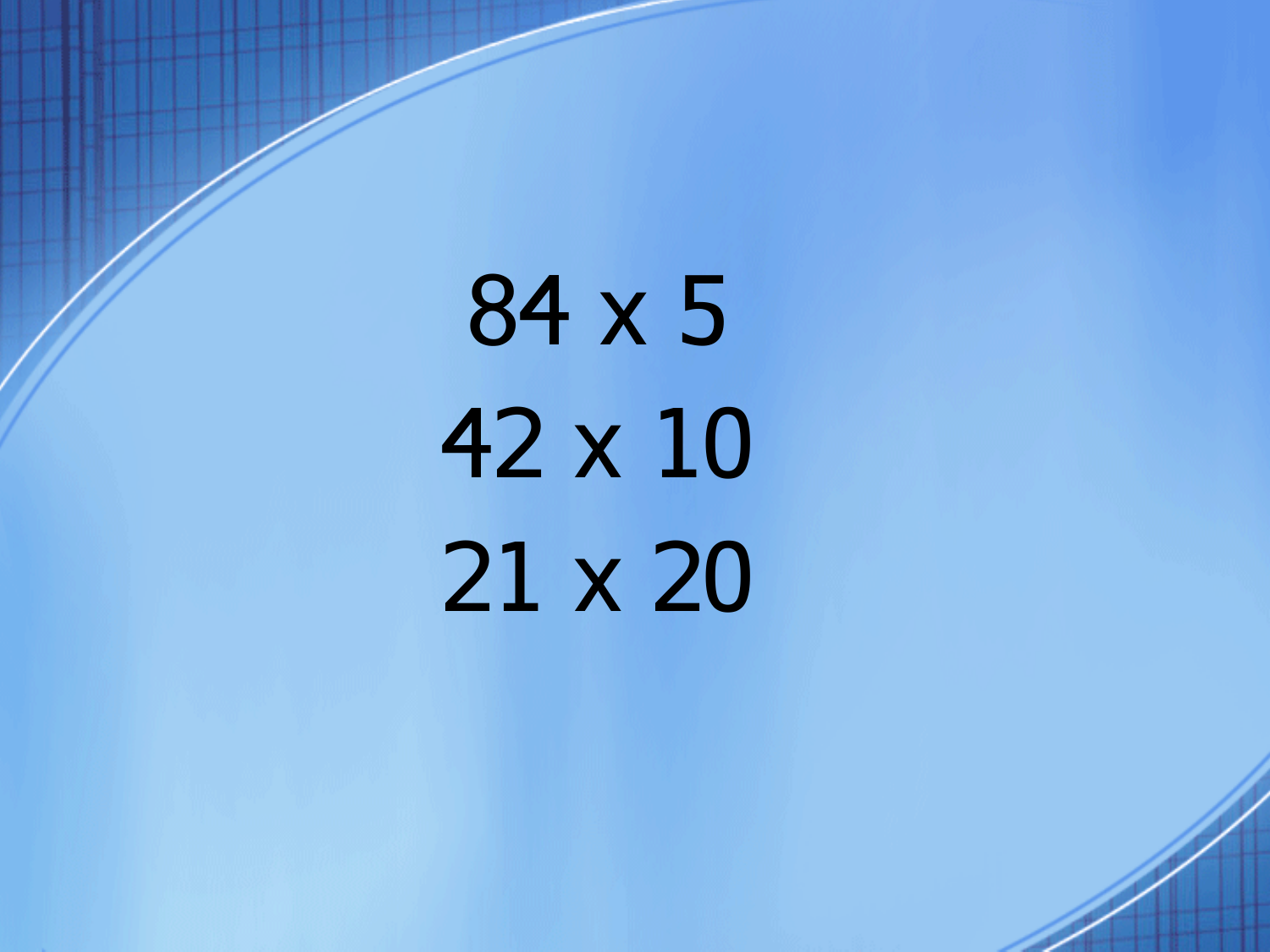

84 x 5
42 x 10
21 x 20